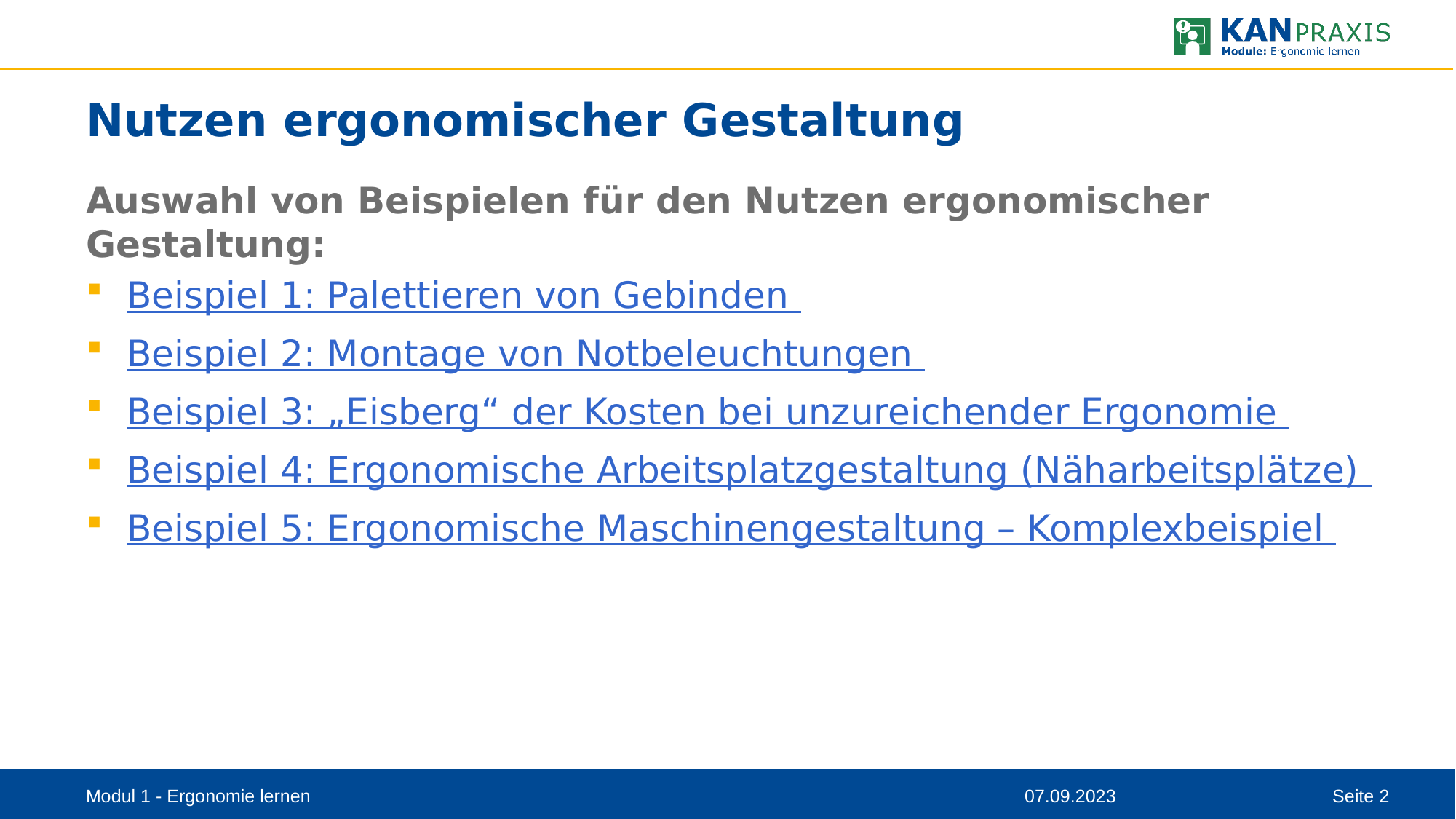

# Nutzen ergonomischer Gestaltung
Auswahl von Beispielen für den Nutzen ergonomischer Gestaltung:
Beispiel 1: Palettieren von Gebinden
Beispiel 2: Montage von Notbeleuchtungen
Beispiel 3: „Eisberg“ der Kosten bei unzureichender Ergonomie
Beispiel 4: Ergonomische Arbeitsplatzgestaltung (Näharbeitsplätze)
Beispiel 5: Ergonomische Maschinengestaltung – Komplexbeispiel

Modul 1 - Ergonomie lernen
07.09.2023
Seite 2